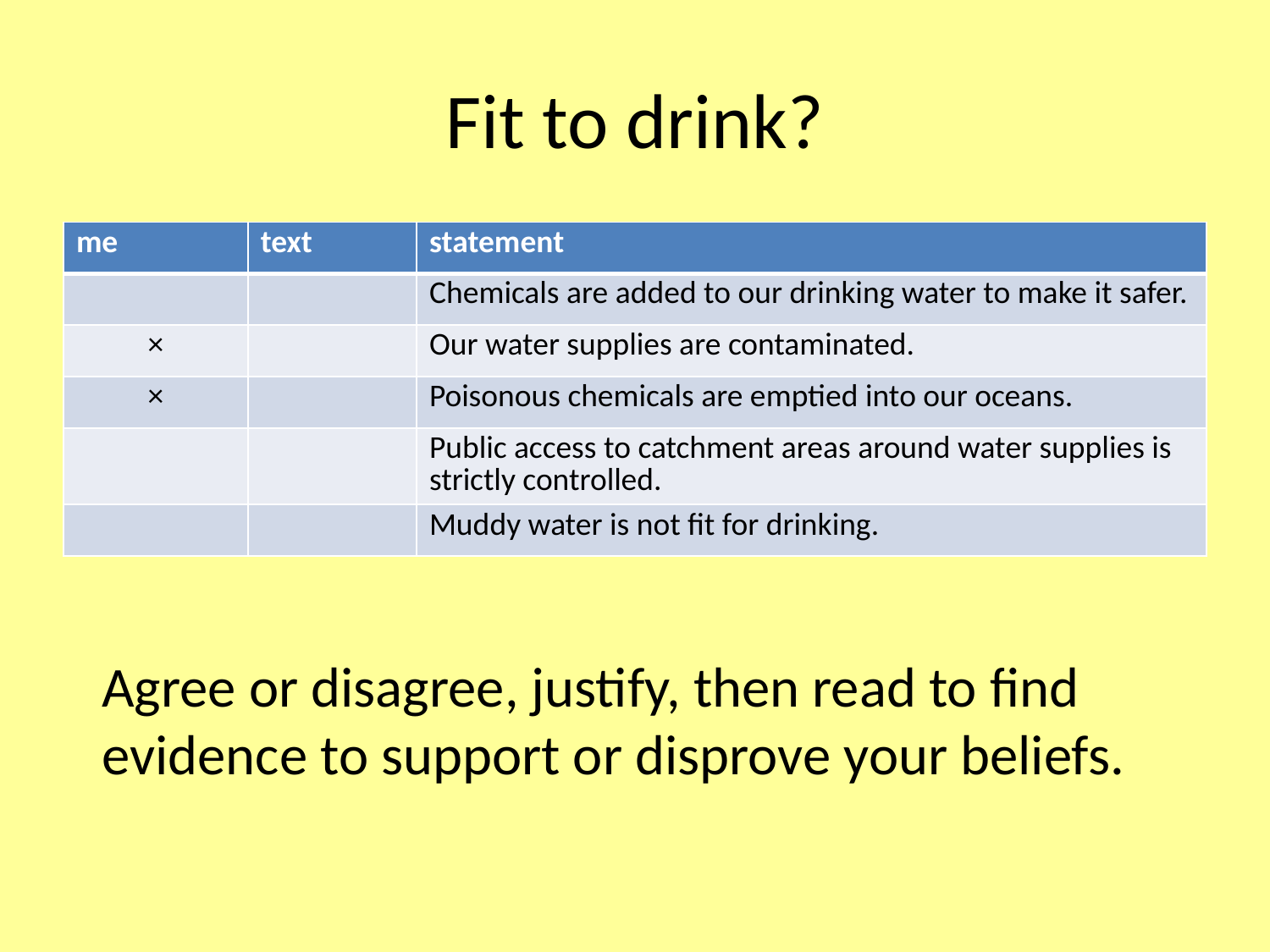

# Fit to drink?
| me | text | statement |
| --- | --- | --- |
|  |  | Chemicals are added to our drinking water to make it safer. |
| × |  | Our water supplies are contaminated. |
| × |  | Poisonous chemicals are emptied into our oceans. |
|  |  | Public access to catchment areas around water supplies is strictly controlled. |
|  |  | Muddy water is not fit for drinking. |
Agree or disagree, justify, then read to find evidence to support or disprove your beliefs.